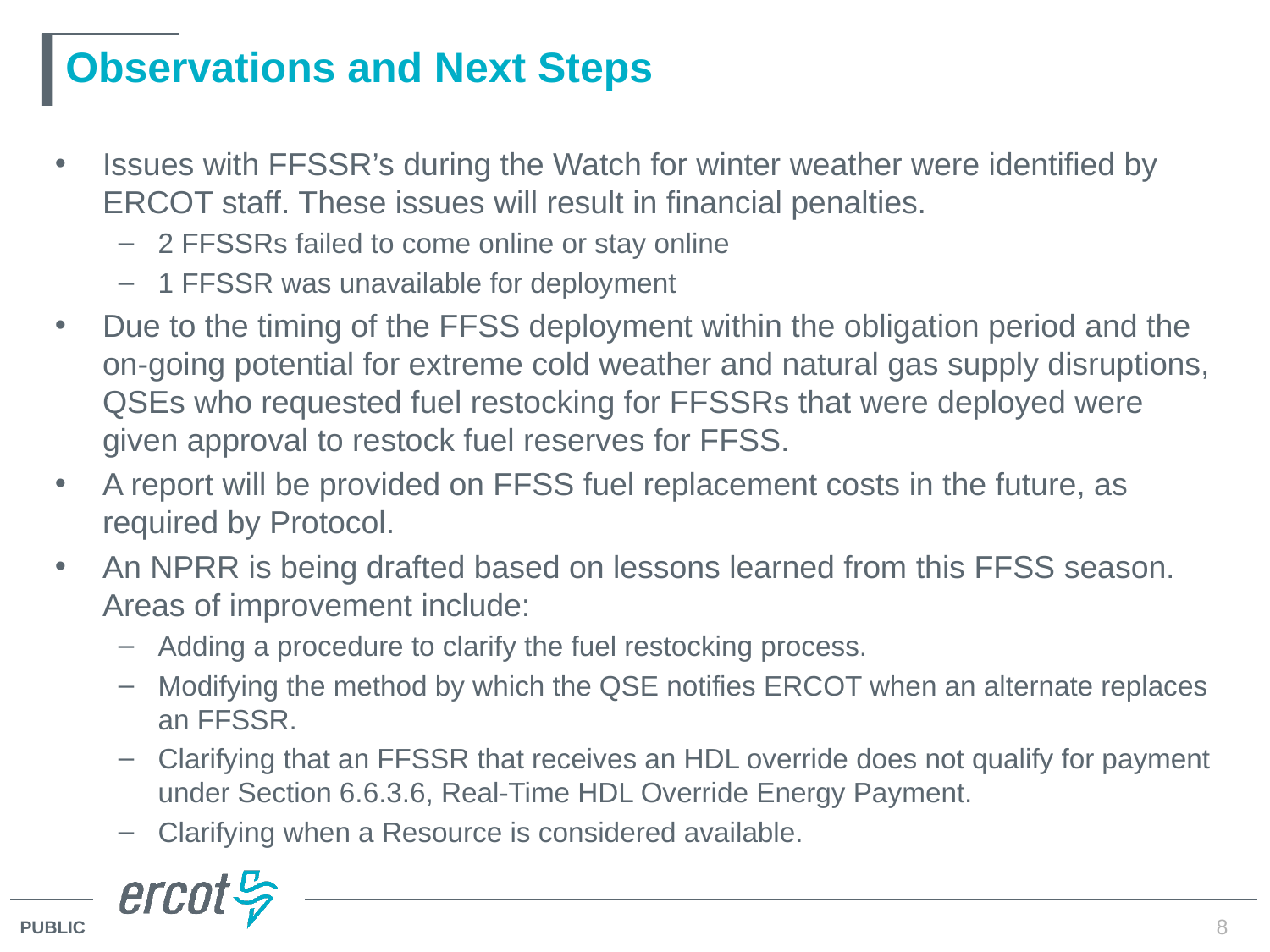

# Observations and Next Steps
Issues with FFSSR’s during the Watch for winter weather were identified by ERCOT staff. These issues will result in financial penalties.
2 FFSSRs failed to come online or stay online
1 FFSSR was unavailable for deployment
Due to the timing of the FFSS deployment within the obligation period and the on-going potential for extreme cold weather and natural gas supply disruptions, QSEs who requested fuel restocking for FFSSRs that were deployed were given approval to restock fuel reserves for FFSS.
A report will be provided on FFSS fuel replacement costs in the future, as required by Protocol.
An NPRR is being drafted based on lessons learned from this FFSS season. Areas of improvement include:
Adding a procedure to clarify the fuel restocking process.
Modifying the method by which the QSE notifies ERCOT when an alternate replaces an FFSSR.
Clarifying that an FFSSR that receives an HDL override does not qualify for payment under Section 6.6.3.6, Real-Time HDL Override Energy Payment.
Clarifying when a Resource is considered available.

8